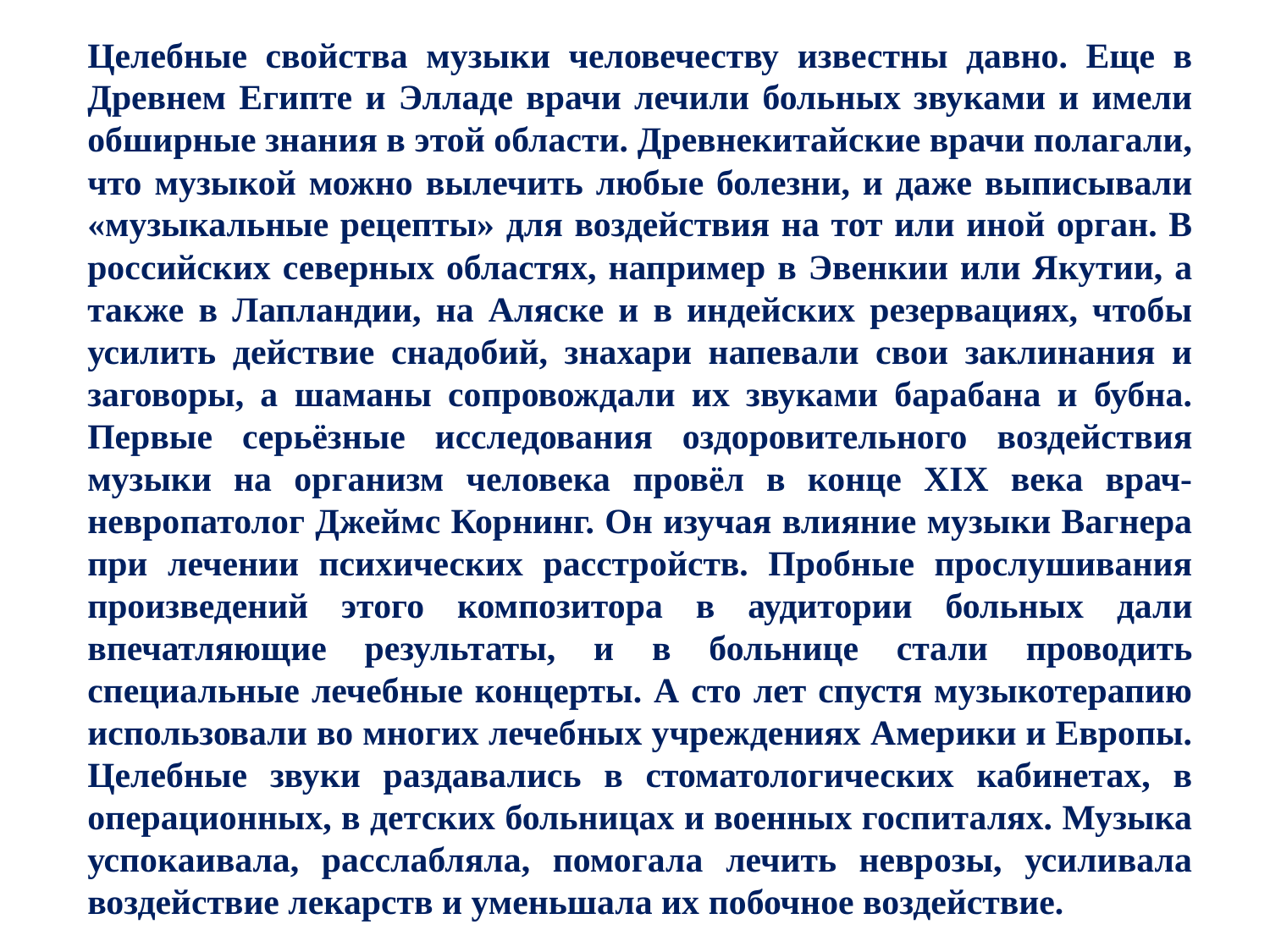

Целебные свойства музыки человечеству известны давно. Еще в Древнем Египте и Элладе врачи лечили больных звуками и имели обширные знания в этой области. Древнекитайские врачи полагали, что музыкой можно вылечить любые болезни, и даже выписывали «музыкальные рецепты» для воздействия на тот или иной орган. В российских северных областях, например в Эвенкии или Якутии, а также в Лапландии, на Аляске и в индейских резервациях, чтобы усилить действие снадобий, знахари напевали свои заклинания и заговоры, а шаманы сопровождали их звуками барабана и бубна. Первые серьёзные исследования оздоровительного воздействия музыки на организм человека провёл в конце XIX века врач-невропатолог Джеймс Корнинг. Он изучая влияние музыки Вагнера при лечении психических расстройств. Пробные прослушивания произведений этого композитора в аудитории больных дали впечатляющие результаты, и в больнице стали проводить специальные лечебные концерты. А сто лет спустя музыкотерапию использовали во многих лечебных учреждениях Америки и Европы. Целебные звуки раздавались в стоматологических кабинетах, в операционных, в детских больницах и военных госпиталях. Музыка успокаивала, расслабляла, помогала лечить неврозы, усиливала воздействие лекарств и уменьшала их побочное воздействие.